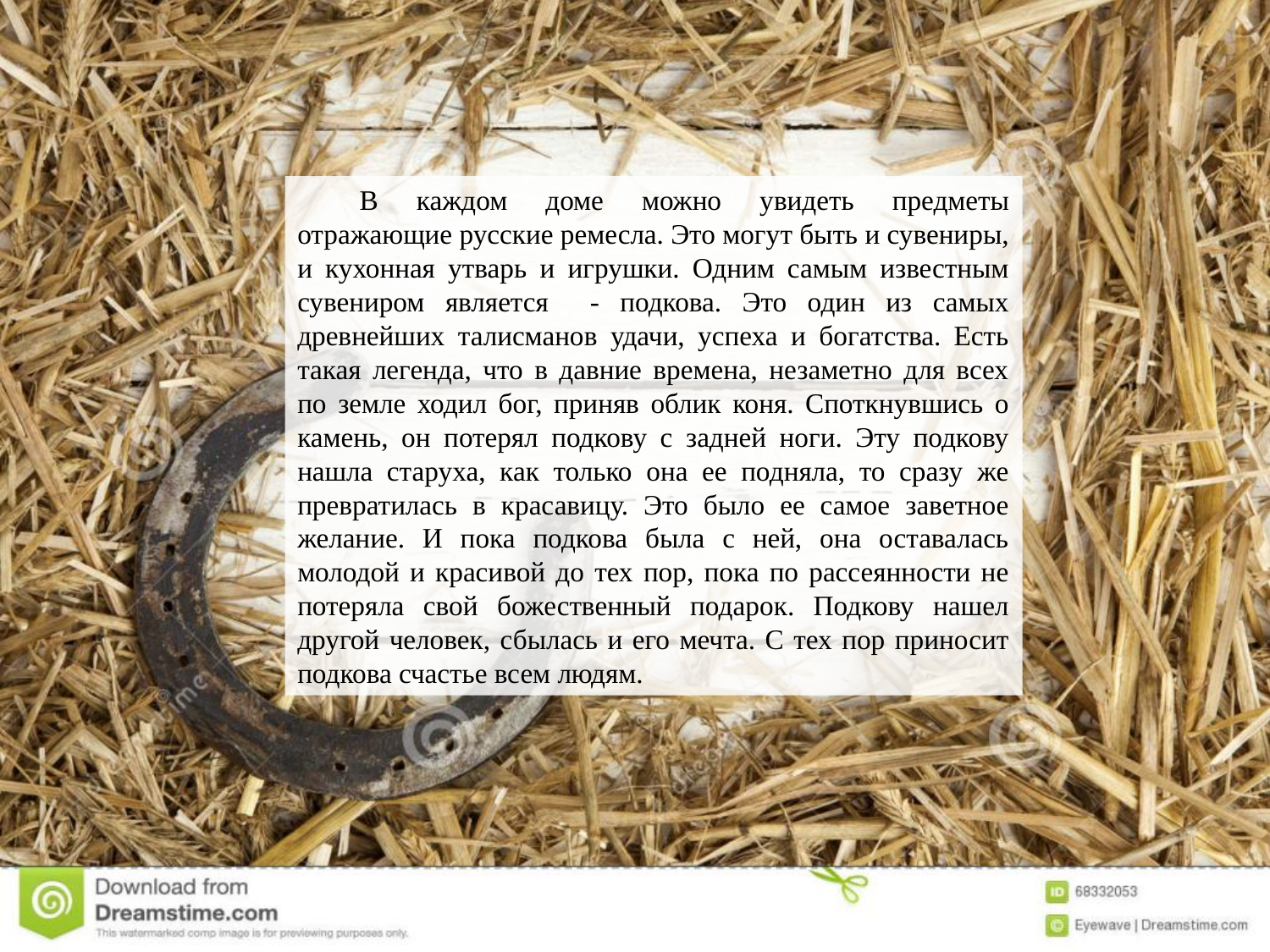

В каждом доме можно увидеть предметы отражающие русские ремесла. Это могут быть и сувениры, и кухонная утварь и игрушки. Одним самым известным сувениром является  - подкова. Это один из самых древнейших талисманов удачи, успеха и богатства. Есть такая легенда, что в давние времена, незаметно для всех по земле ходил бог, приняв облик коня. Споткнувшись о камень, он потерял подкову с задней ноги. Эту подкову нашла старуха, как только она ее подняла, то сразу же превратилась в красавицу. Это было ее самое заветное желание. И пока подкова была с ней, она оставалась молодой и красивой до тех пор, пока по рассеянности не потеряла свой божественный подарок. Подкову нашел другой человек, сбылась и его мечта. С тех пор приносит подкова счастье всем людям.